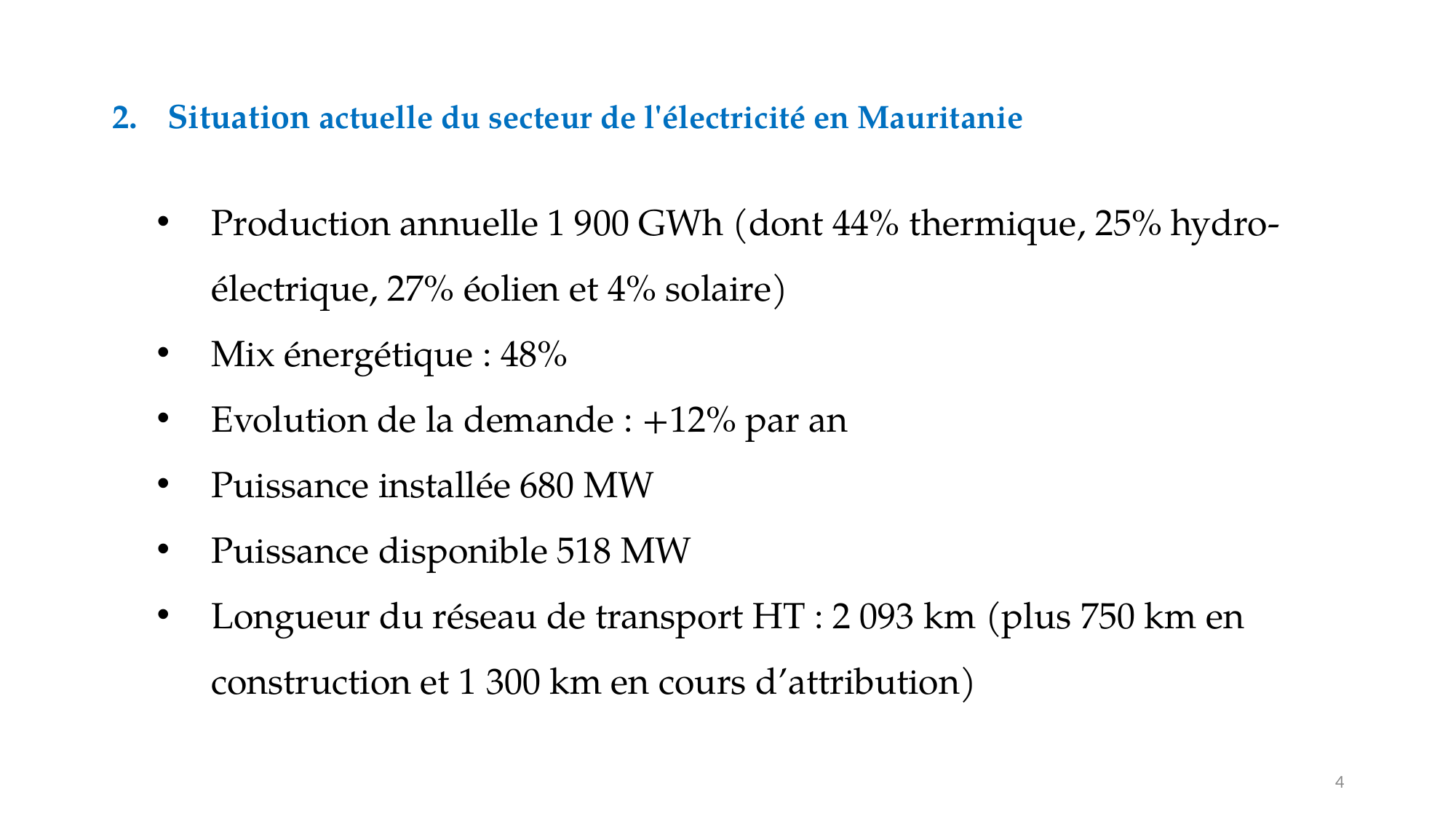

Situation actuelle du secteur de l'électricité en Mauritanie
Production annuelle 1 900 GWh (dont 44% thermique, 25% hydro-électrique, 27% éolien et 4% solaire)
Mix énergétique : 48%
Evolution de la demande : +12% par an
Puissance installée 680 MW
Puissance disponible 518 MW
Longueur du réseau de transport HT : 2 093 km (plus 750 km en construction et 1 300 km en cours d’attribution)

4